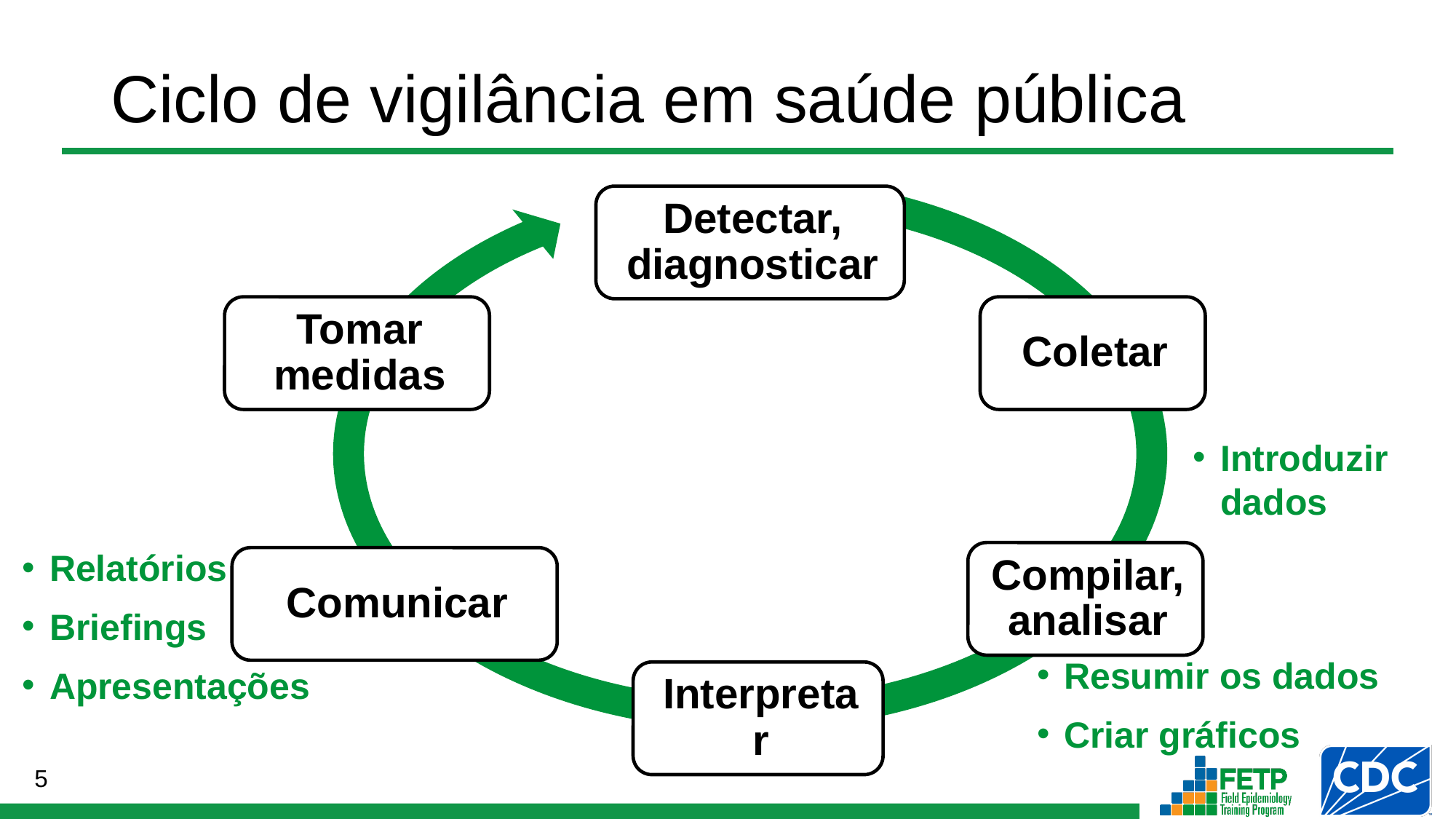

Introduzir dados
Relatórios
Briefings
Apresentações
Resumir os dados
Criar gráficos